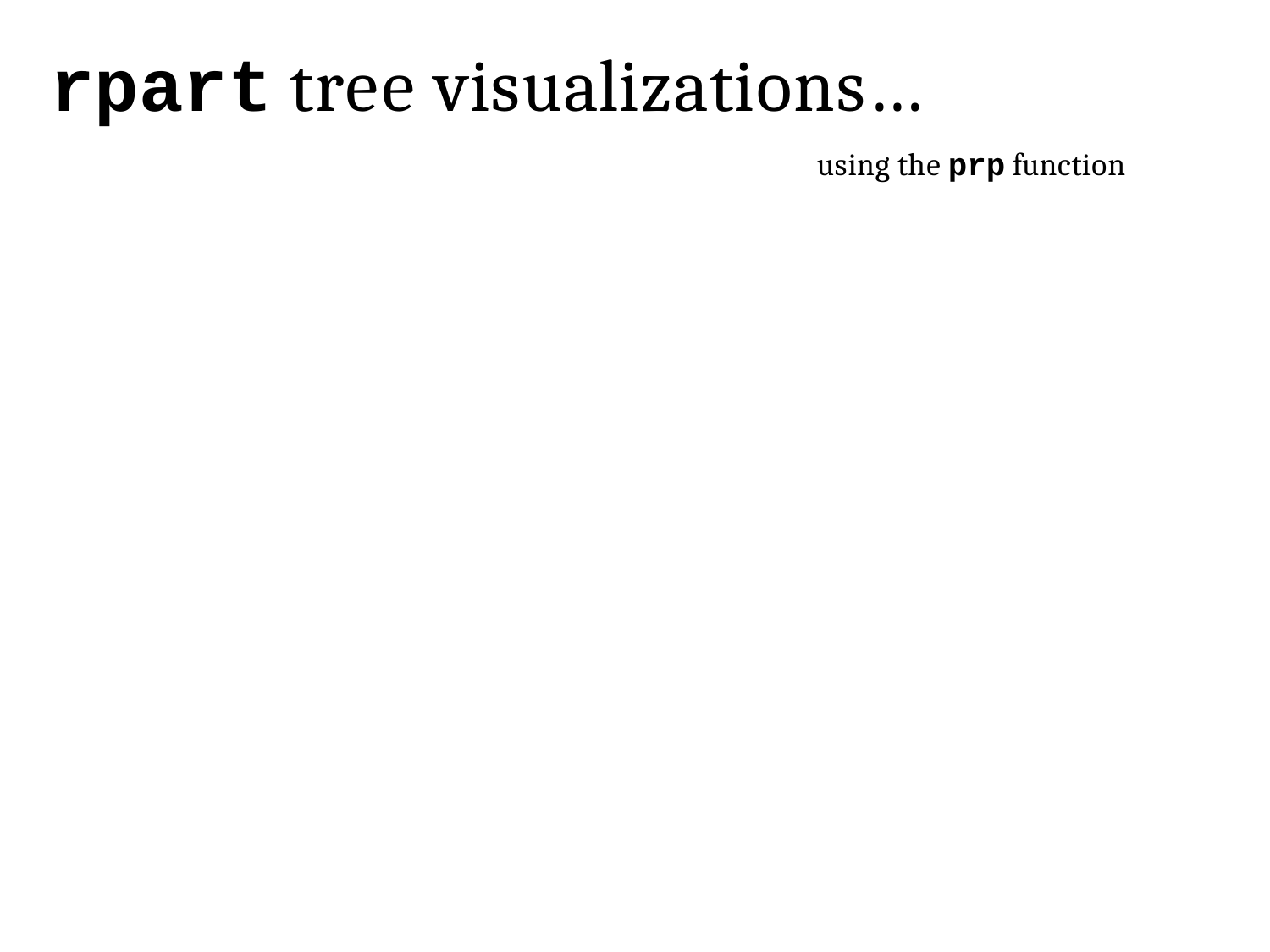

rpart tree visualizations…
using the prp function